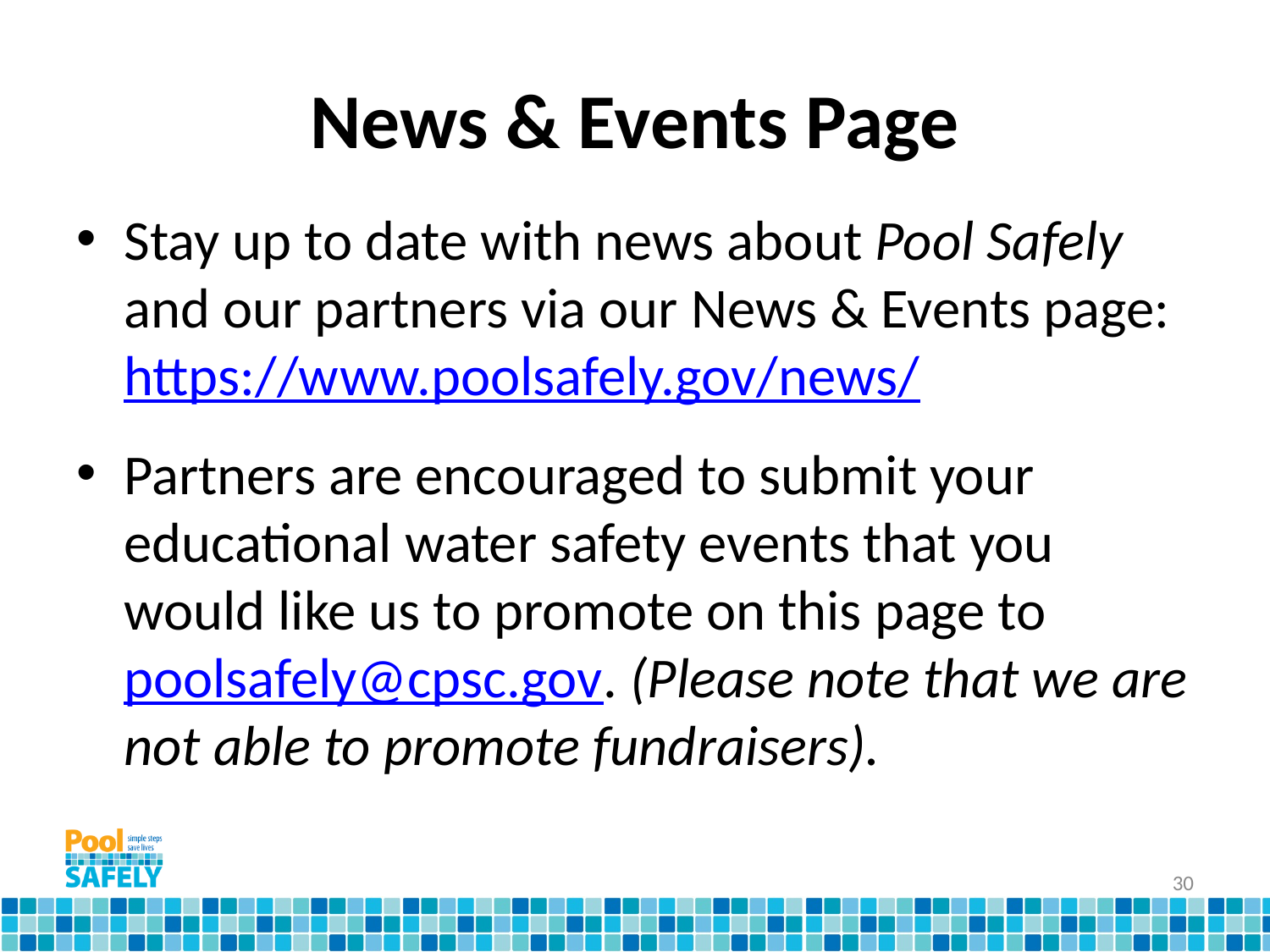

# News & Events Page
Stay up to date with news about Pool Safely and our partners via our News & Events page: https://www.poolsafely.gov/news/

Partners are encouraged to submit your educational water safety events that you would like us to promote on this page to poolsafely@cpsc.gov. (Please note that we are not able to promote fundraisers).